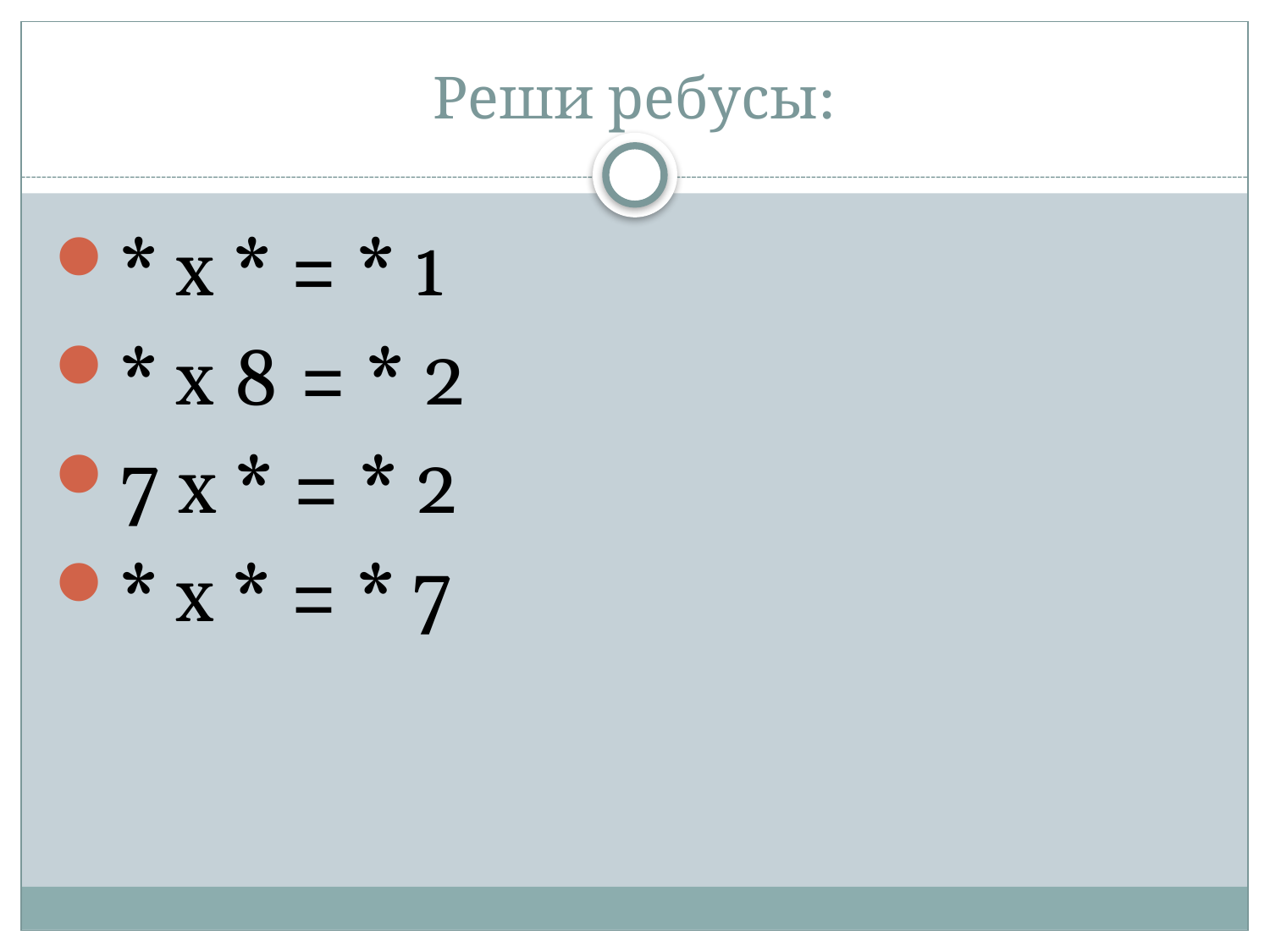

# Реши ребусы:
* x * = * 1
* x 8 = * 2
7 x * = * 2
* x * = * 7